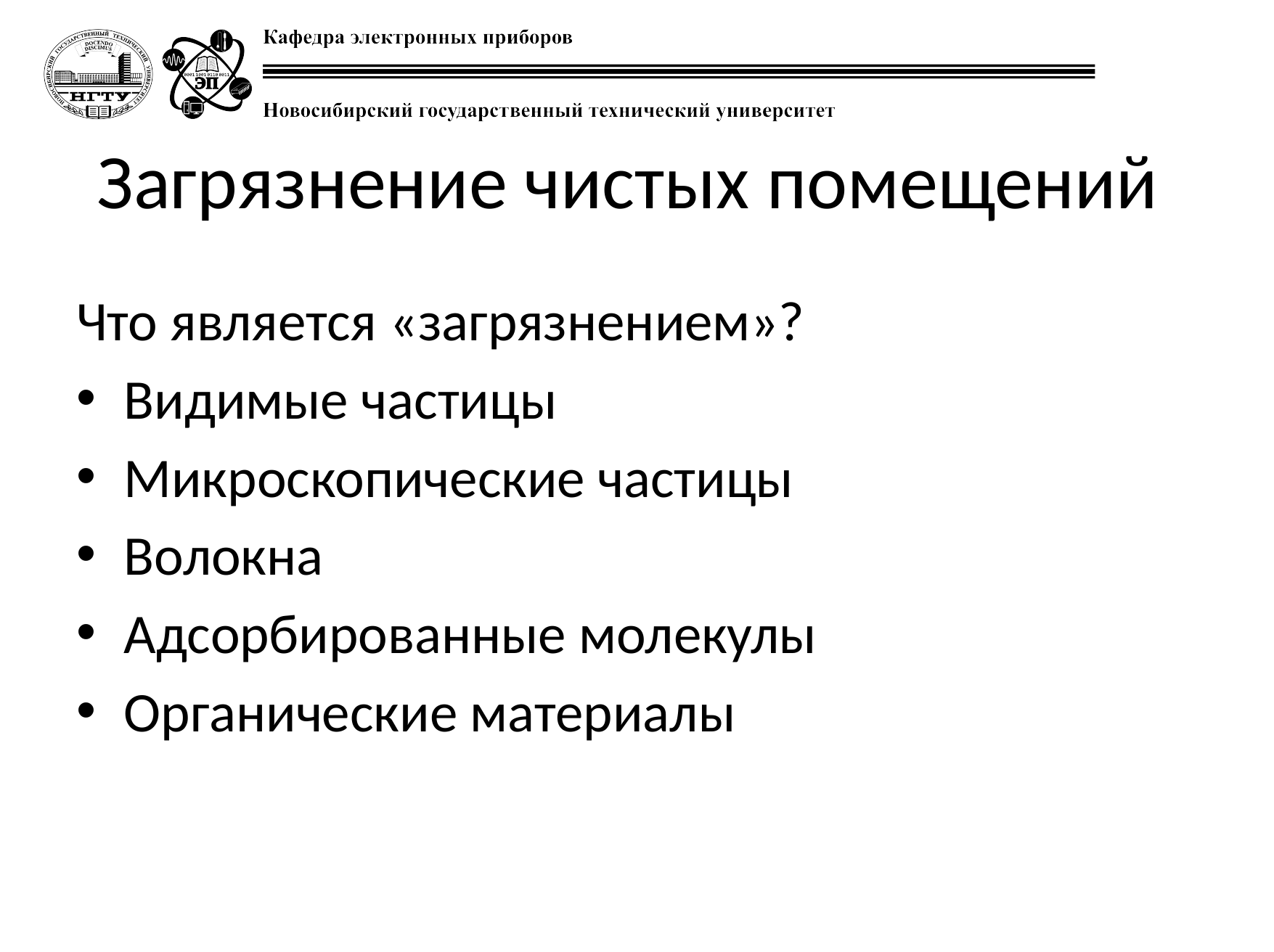

# Загрязнение чистых помещений
Что является «загрязнением»?
Видимые частицы
Микроскопические частицы
Волокна
Адсорбированные молекулы
Органические материалы